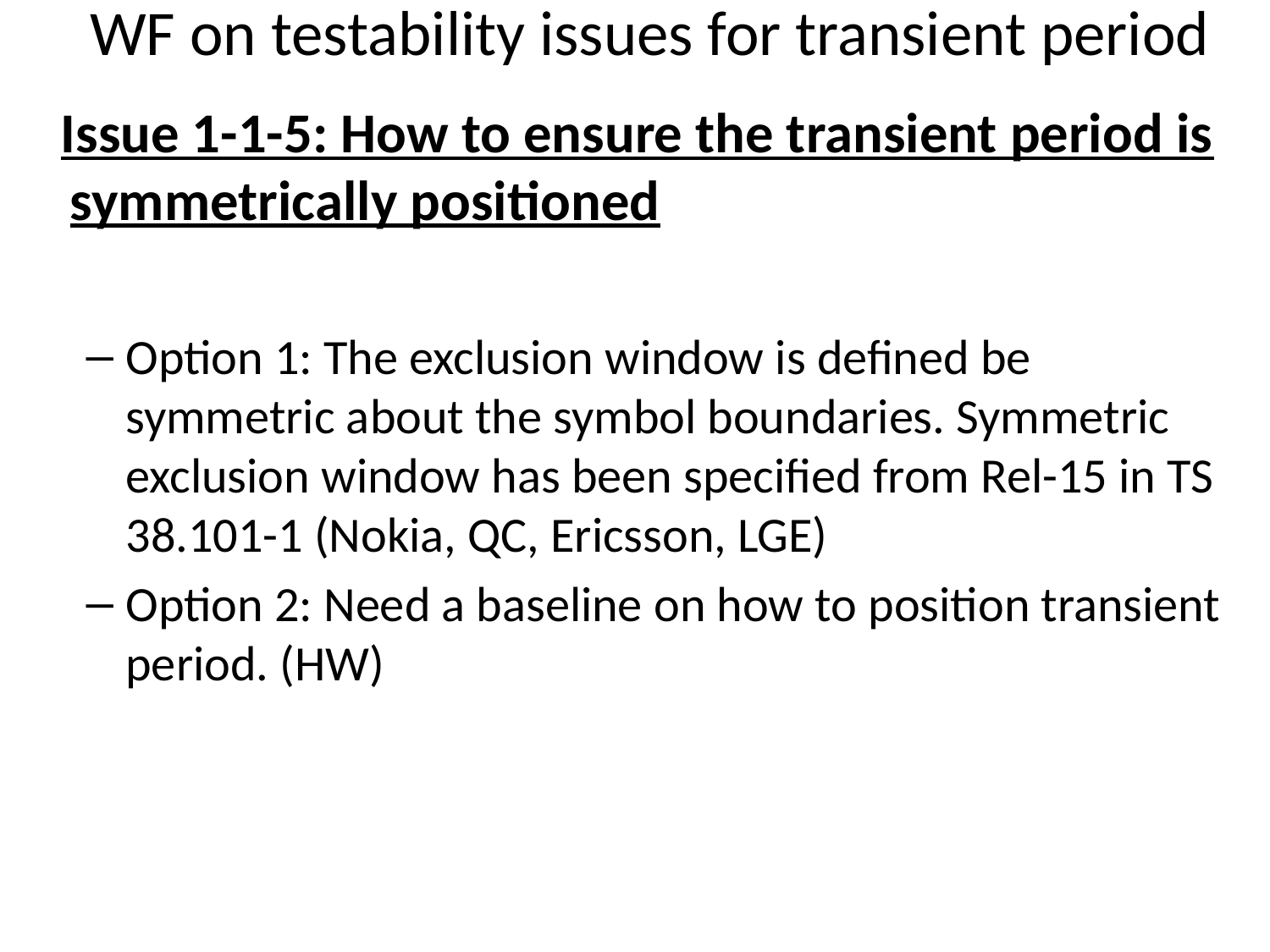

# WF on testability issues for transient period
   Issue 1-1-5: How to ensure the transient period is symmetrically positioned

Option 1: The exclusion window is defined be symmetric about the symbol boundaries. Symmetric exclusion window has been specified from Rel-15 in TS 38.101-1 (Nokia, QC, Ericsson, LGE)
Option 2: Need a baseline on how to position transient period. (HW)